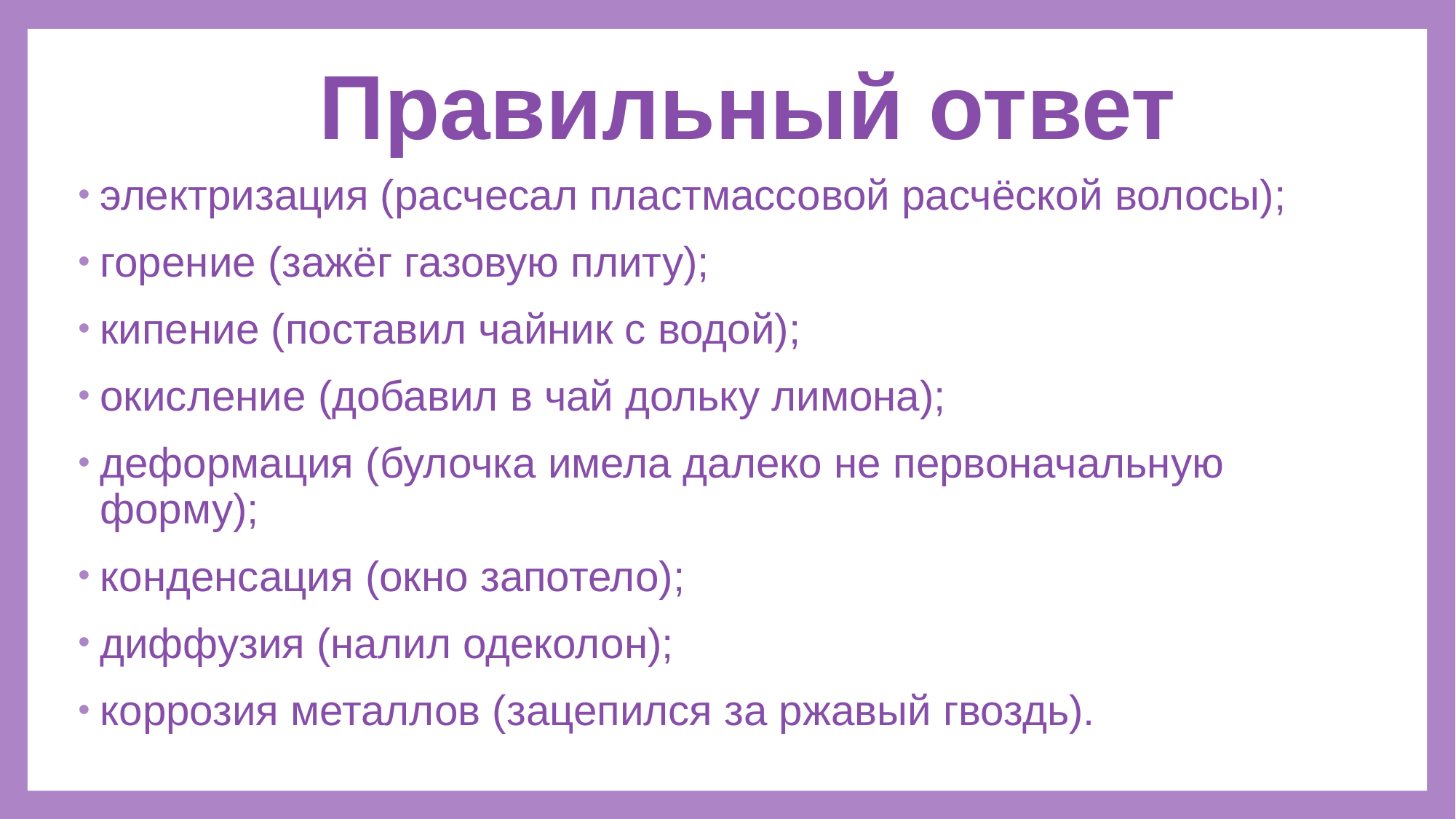

# Правильный ответ
электризация (расчесал пластмассовой расчёской волосы);
горение (зажёг газовую плиту);
кипение (поставил чайник с водой);
окисление (добавил в чай дольку лимона);
деформация (булочка имела далеко не первоначальную форму);
конденсация (окно запотело);
диффузия (налил одеколон);
коррозия металлов (зацепился за ржавый гвоздь).